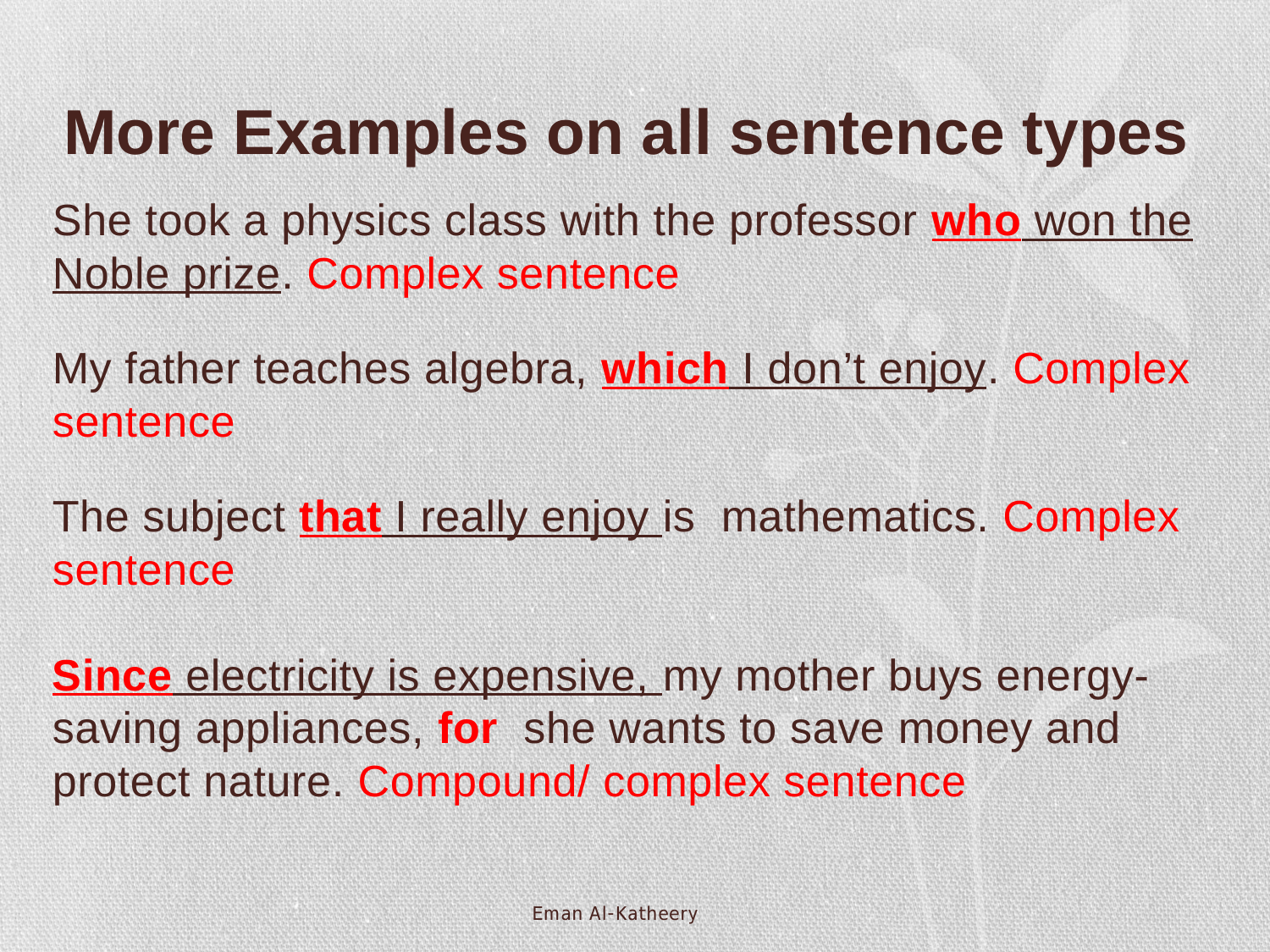

# More Examples on all sentence types
She took a physics class with the professor who won the Noble prize. Complex sentence

My father teaches algebra, which I don’t enjoy. Complex sentence

The subject that I really enjoy is  mathematics. Complex sentence

Since electricity is expensive, my mother buys energy-saving appliances, for  she wants to save money and protect nature. Compound/ complex sentence
Eman Al-Katheery